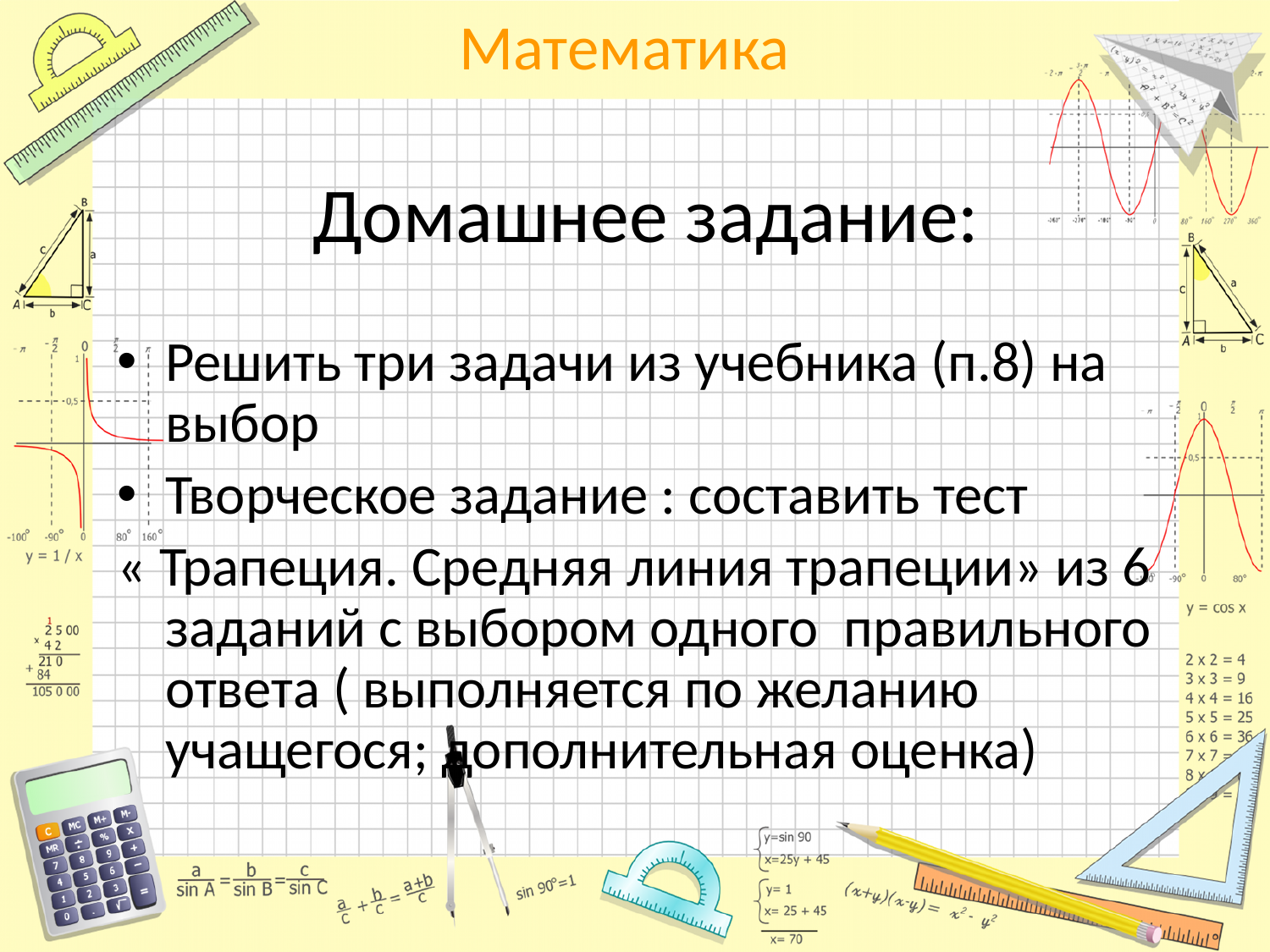

Домашнее задание:
Решить три задачи из учебника (п.8) на выбор
Творческое задание : составить тест
« Трапеция. Средняя линия трапеции» из 6 заданий с выбором одного  правильного ответа ( выполняется по желанию учащегося; дополнительная оценка)